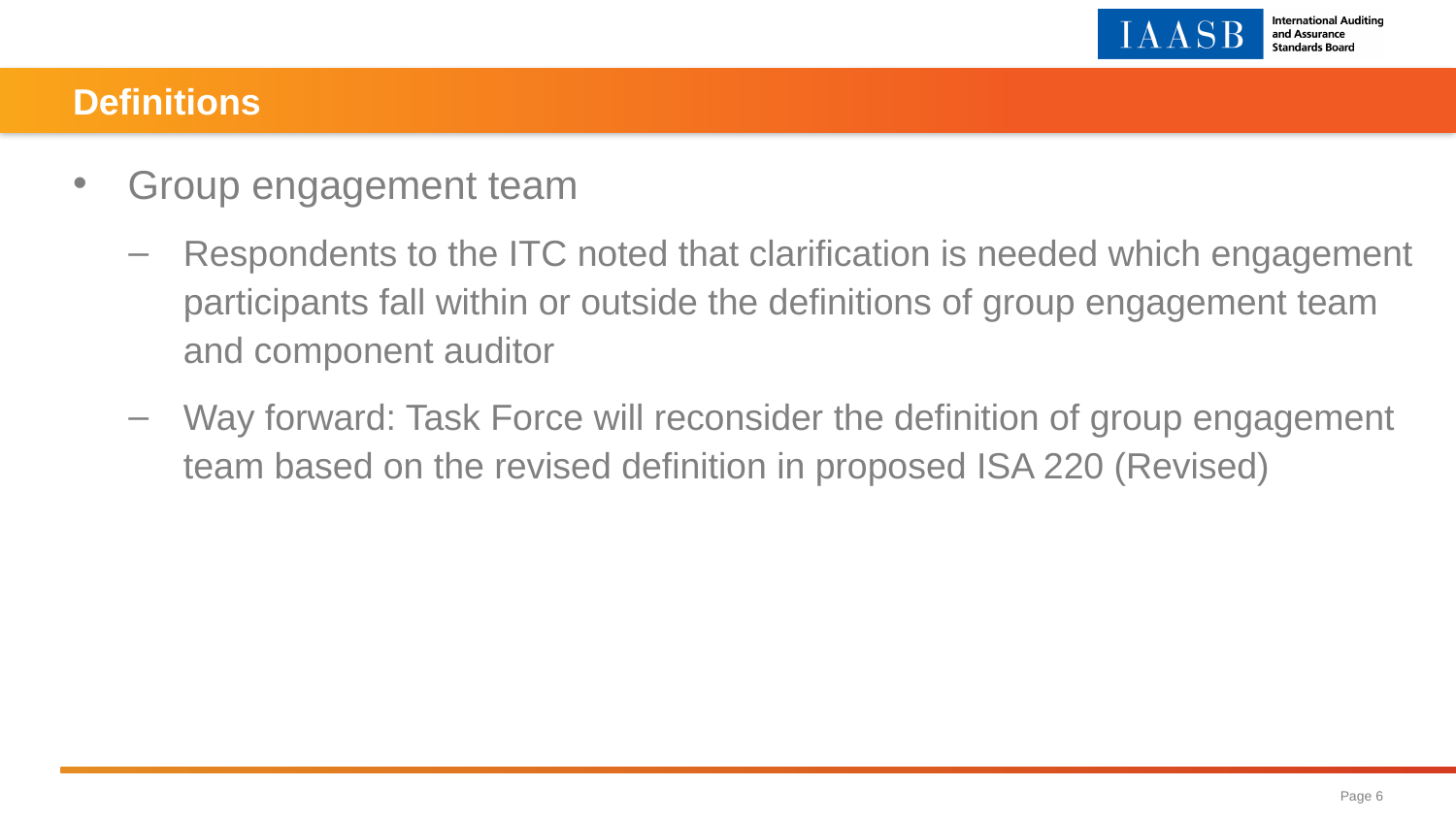

# Definitions
Group engagement team
Respondents to the ITC noted that clarification is needed which engagement participants fall within or outside the definitions of group engagement team and component auditor
Way forward: Task Force will reconsider the definition of group engagement team based on the revised definition in proposed ISA 220 (Revised)
Page 6